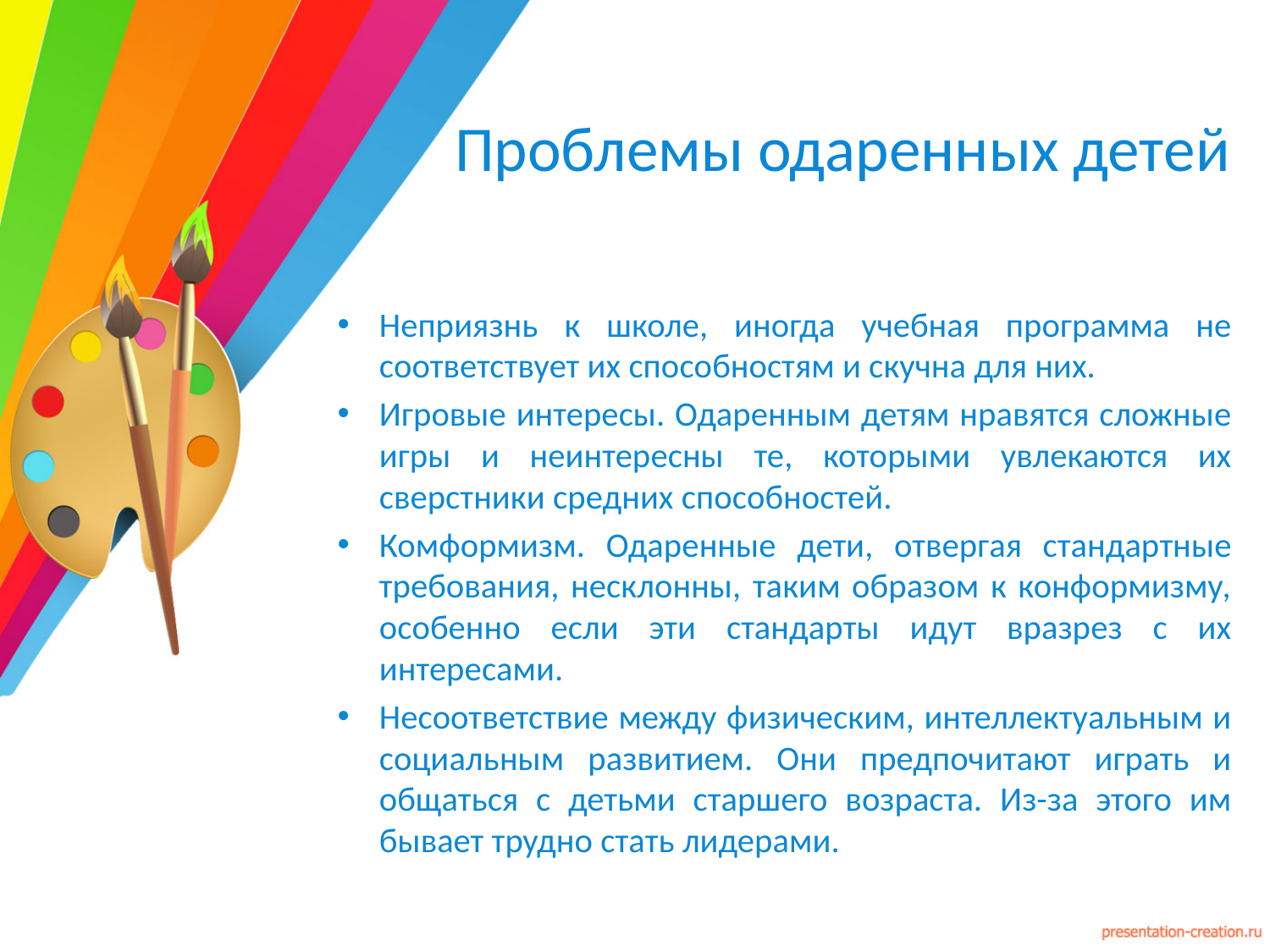

# Проблемы одаренных детей
Неприязнь к школе, иногда учебная программа не соответствует их способностям и скучна для них.
Игровые интересы. Одаренным детям нравятся сложные игры и неинтересны те, которыми увлекаются их сверстники средних способностей.
Комформизм. Одаренные дети, отвергая стандартные требования, несклонны, таким образом к конформизму, особенно если эти стандарты идут вразрез с их интересами.
Несоответствие между физическим, интеллектуальным и социальным развитием. Они предпочитают играть и общаться с детьми старшего возраста. Из-за этого им бывает трудно стать лидерами.